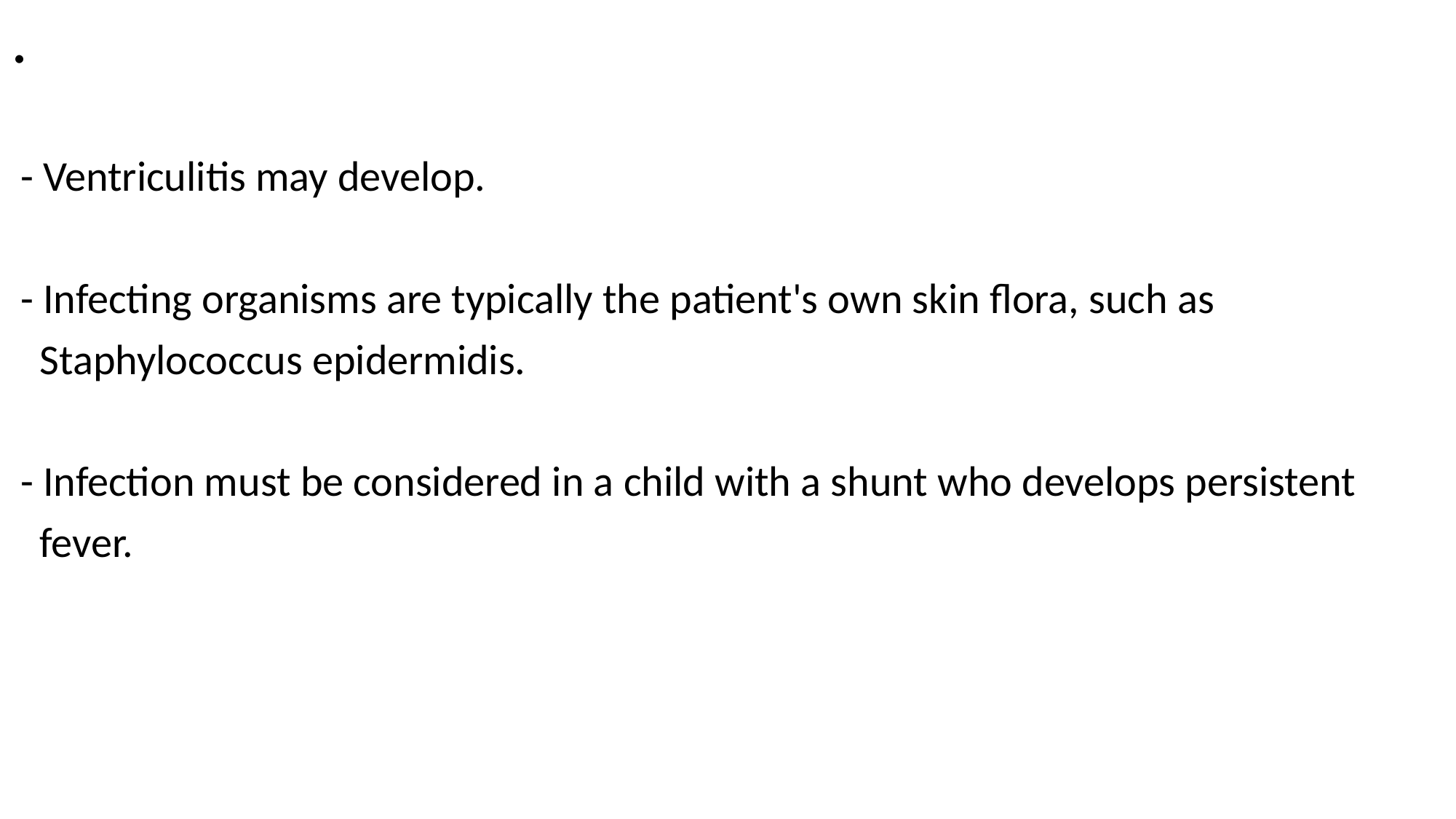

# .

 - Ventriculitis may develop.

 - Infecting organisms are typically the patient's own skin flora, such as
   Staphylococcus epidermidis.

 - Infection must be considered in a child with a shunt who develops persistent
   fever.